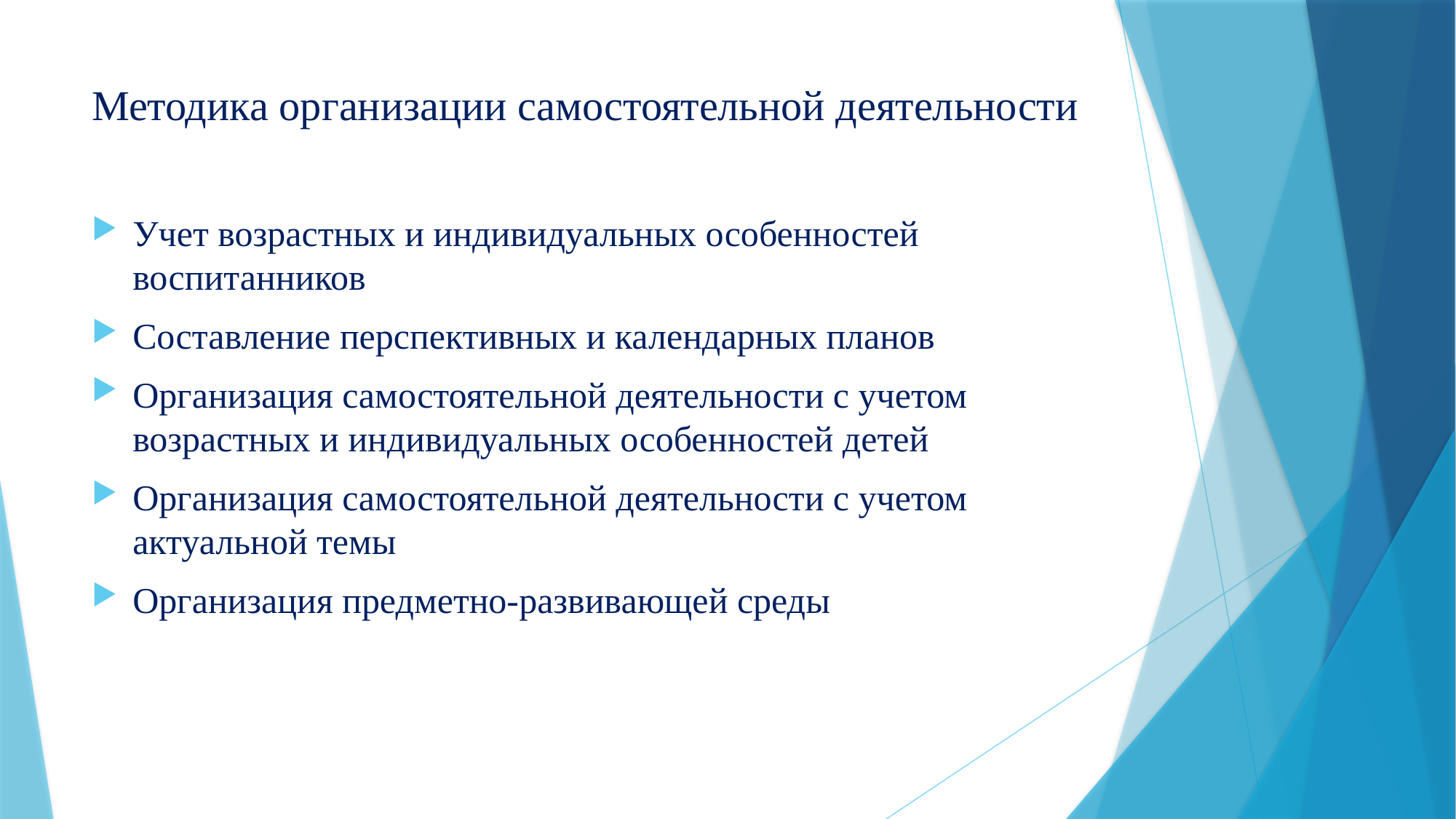

# Методика организации самостоятельной деятельности

Учет возрастных и индивидуальных особенностей воспитанников
Составление перспективных и календарных планов
Организация самостоятельной деятельности с учетом возрастных и индивидуальных особенностей детей
Организация самостоятельной деятельности с учетом актуальной темы
Организация предметно-развивающей среды